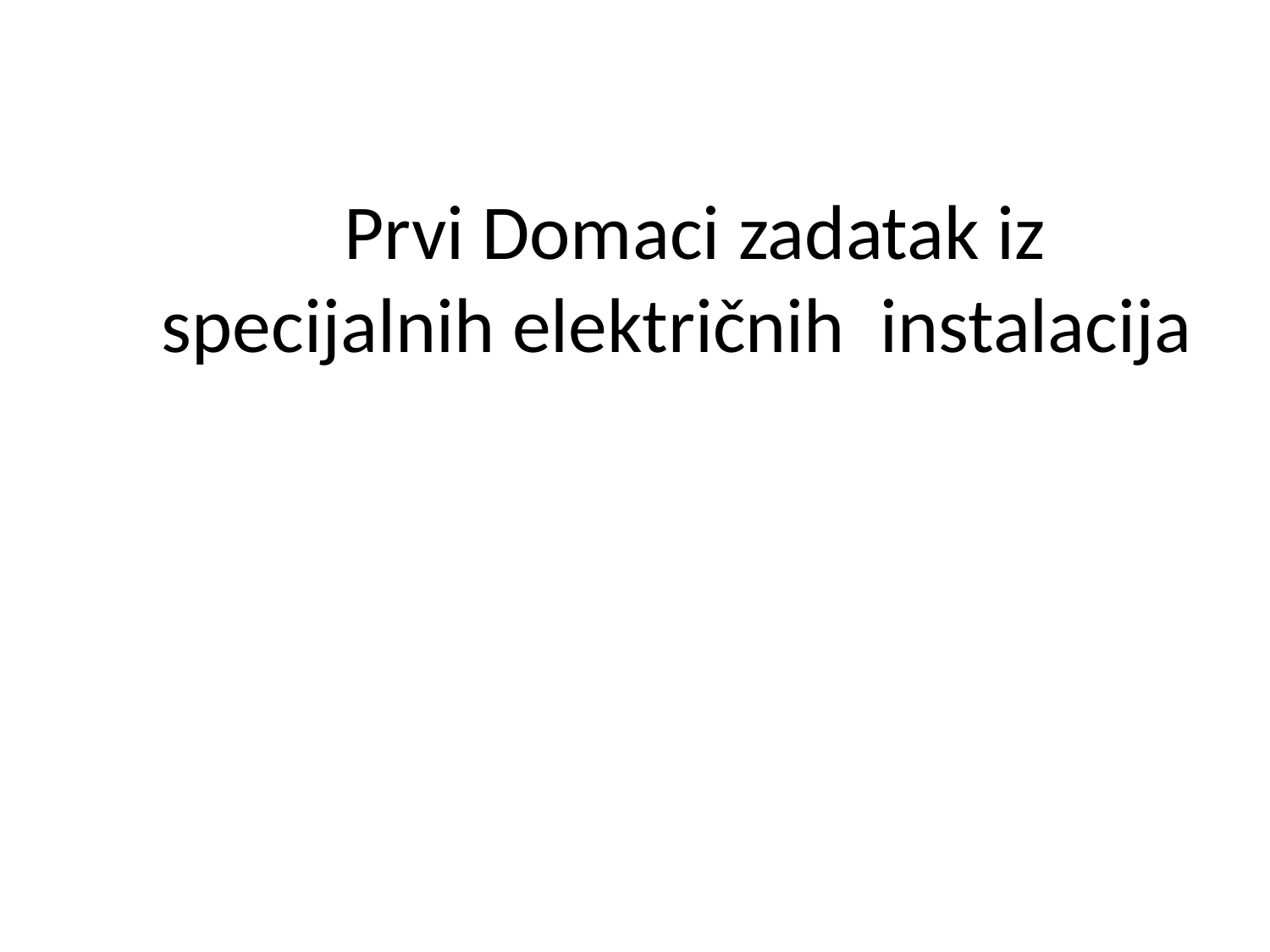

# Prvi Domaci zadatak iz specijalnih električnih  instalacija